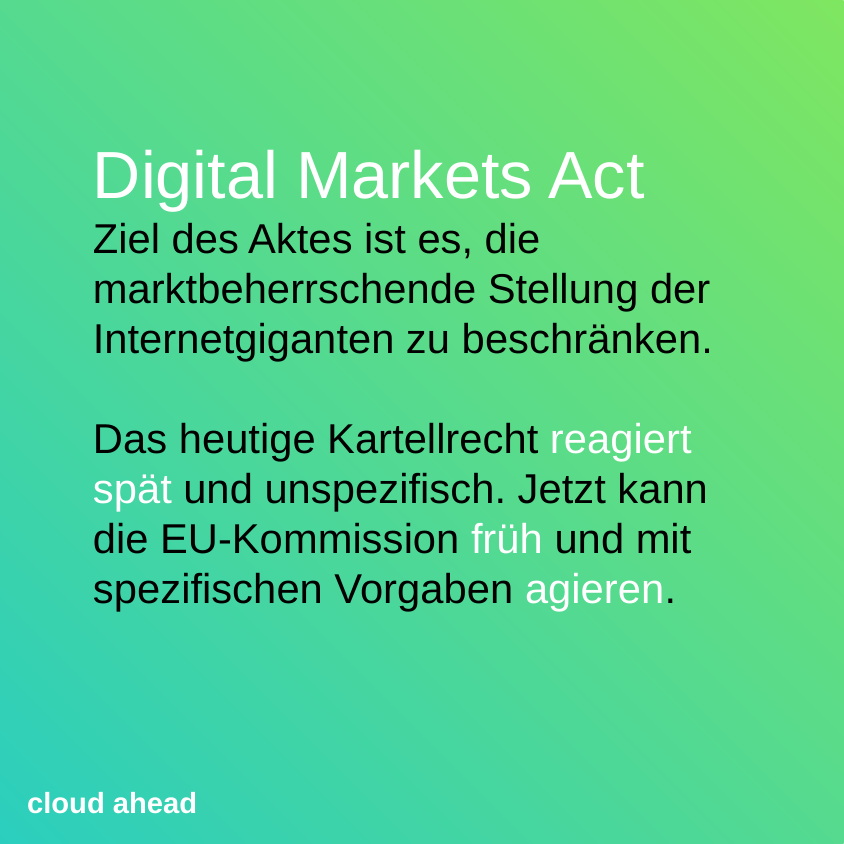

Digital Markets Act
Ziel des Aktes ist es, die marktbeherrschende Stellung der Internetgiganten zu beschränken.

Das heutige Kartellrecht reagiert spät und unspezifisch. Jetzt kann die EU-Kommission früh und mit spezifischen Vorgaben agieren.